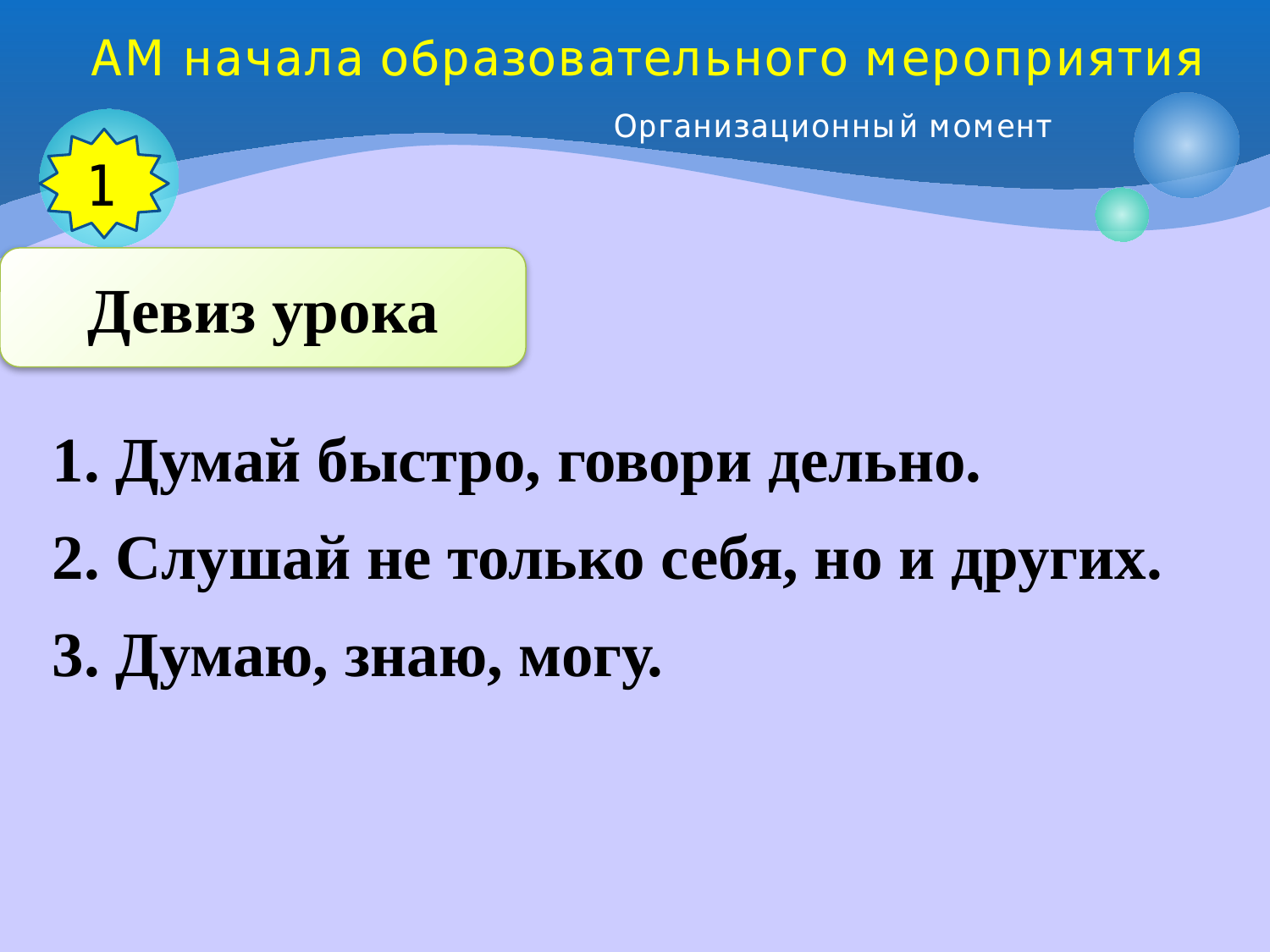

# АМ начала образовательного мероприятия
Организационный момент
1
Девиз урока
1. Думай быстро, говори дельно.
2. Слушай не только себя, но и других.
3. Думаю, знаю, могу.